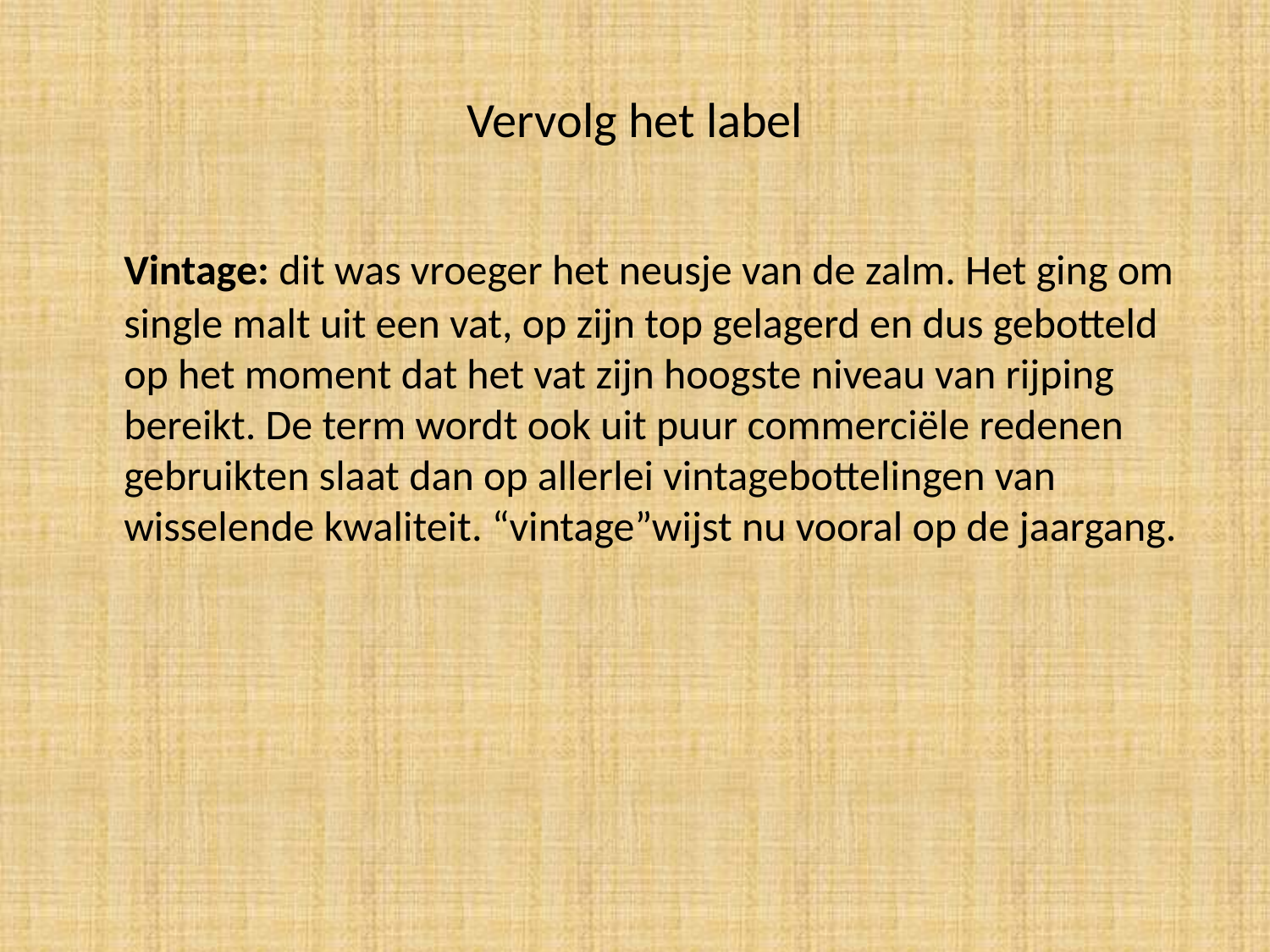

# Vervolg het label
	Vintage: dit was vroeger het neusje van de zalm. Het ging om single malt uit een vat, op zijn top gelagerd en dus gebotteld op het moment dat het vat zijn hoogste niveau van rijping bereikt. De term wordt ook uit puur commerciële redenen gebruikten slaat dan op allerlei vintagebottelingen van wisselende kwaliteit. “vintage”wijst nu vooral op de jaargang.